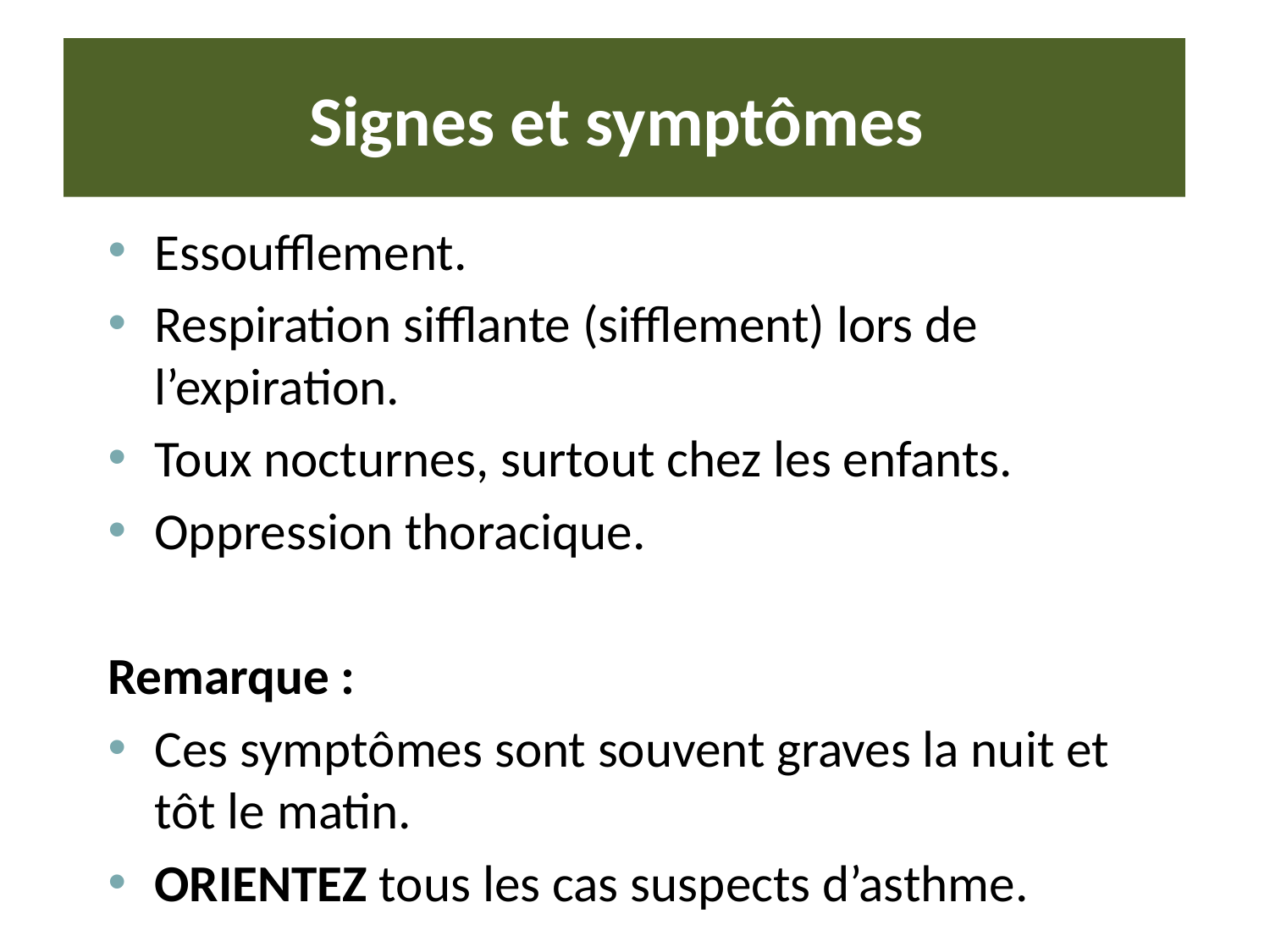

# Signes et symptômes
Essoufflement.
Respiration sifflante (sifflement) lors de l’expiration.
Toux nocturnes, surtout chez les enfants.
Oppression thoracique.

Remarque :
Ces symptômes sont souvent graves la nuit et tôt le matin.
ORIENTEZ tous les cas suspects d’asthme.